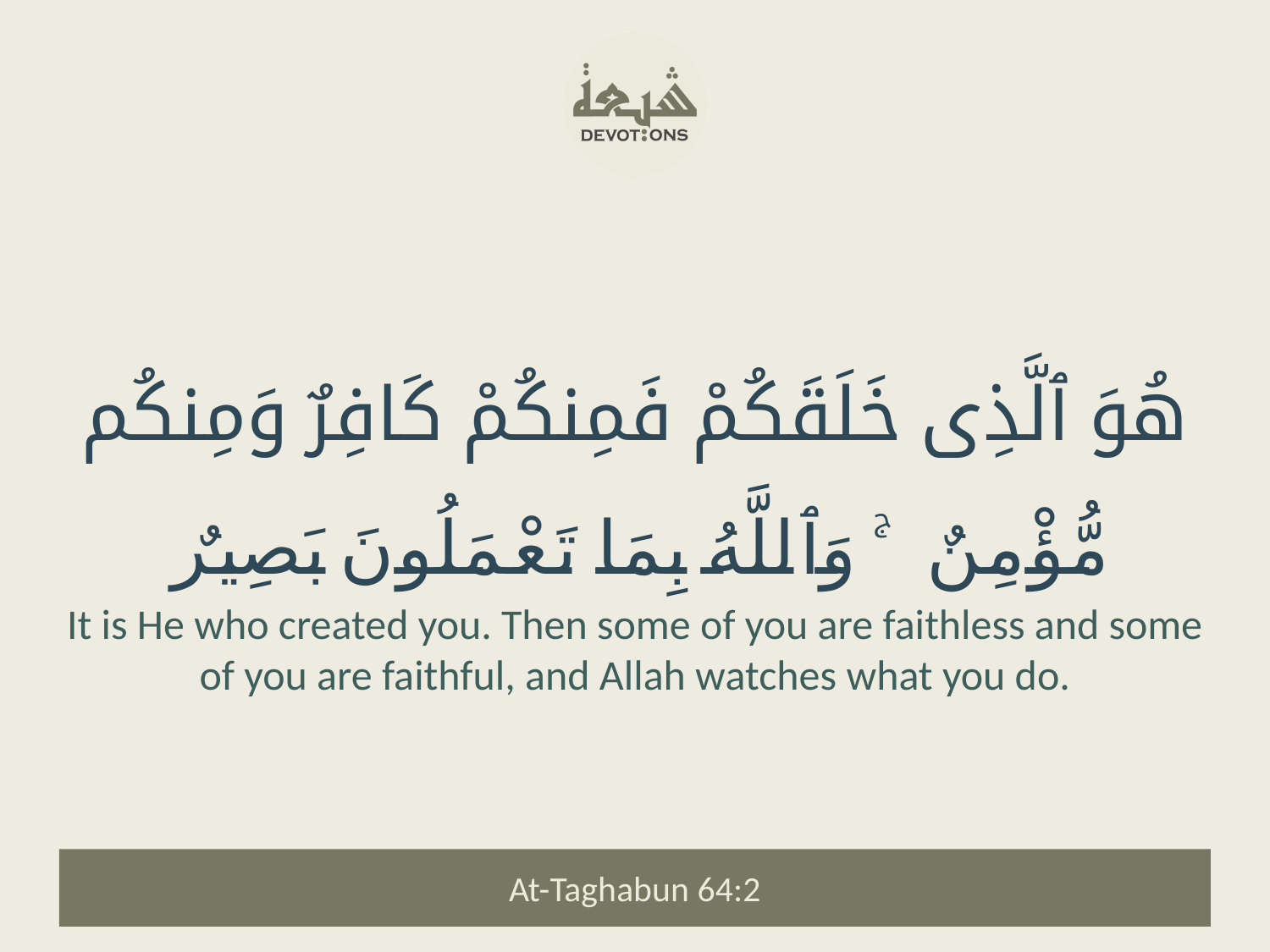

هُوَ ٱلَّذِى خَلَقَكُمْ فَمِنكُمْ كَافِرٌ وَمِنكُم مُّؤْمِنٌ ۚ وَٱللَّهُ بِمَا تَعْمَلُونَ بَصِيرٌ
It is He who created you. Then some of you are faithless and some of you are faithful, and Allah watches what you do.
At-Taghabun 64:2